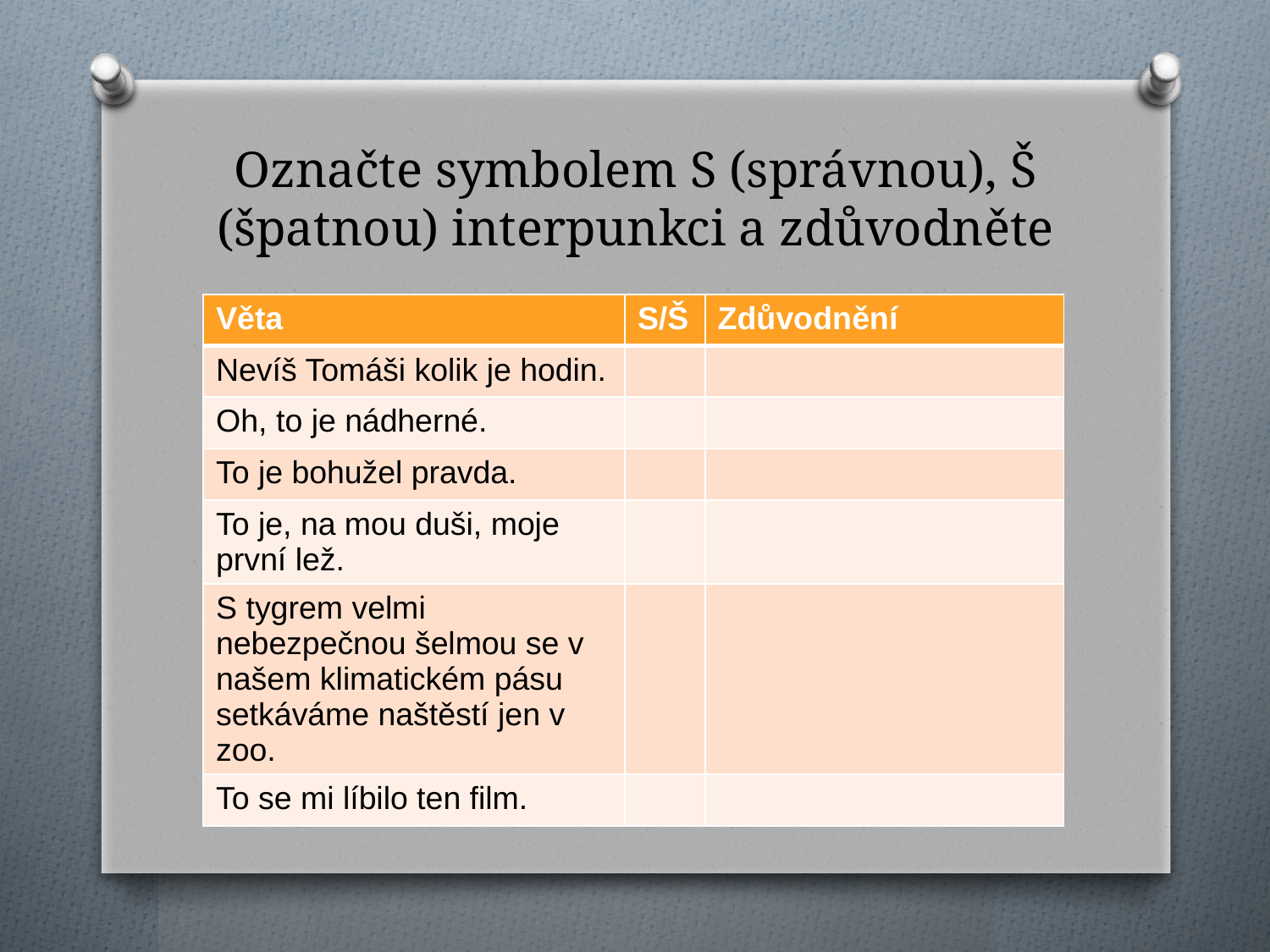

# Označte symbolem S (správnou), Š (špatnou) interpunkci a zdůvodněte
| Věta | S/Š | Zdůvodnění |
| --- | --- | --- |
| Nevíš Tomáši kolik je hodin. |  |  |
| Oh, to je nádherné. |  |  |
| To je bohužel pravda. |  |  |
| To je, na mou duši, moje první lež. |  |  |
| S tygrem velmi nebezpečnou šelmou se v našem klimatickém pásu setkáváme naštěstí jen v zoo. |  |  |
| To se mi líbilo ten film. |  |  |